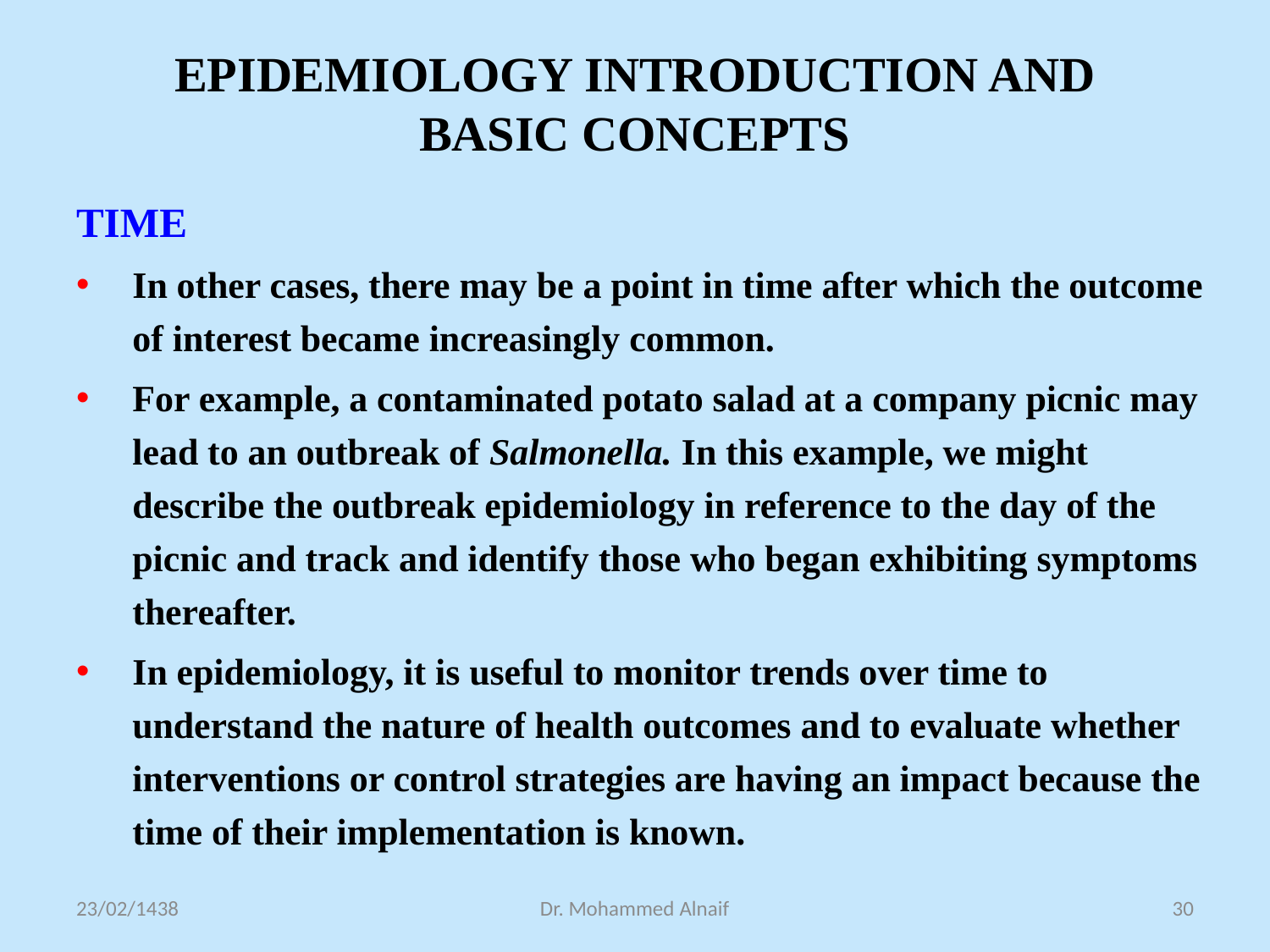

# EPIDEMIOLOGY INTRODUCTION AND BASIC CONCEPTS
TIME
In other cases, there may be a point in time after which the outcome of interest became increasingly common.
For example, a contaminated potato salad at a company picnic may lead to an outbreak of Salmonella. In this example, we might describe the outbreak epidemiology in reference to the day of the picnic and track and identify those who began exhibiting symptoms thereafter.
In epidemiology, it is useful to monitor trends over time to understand the nature of health outcomes and to evaluate whether interventions or control strategies are having an impact because the time of their implementation is known.
23/02/1438
Dr. Mohammed Alnaif
30